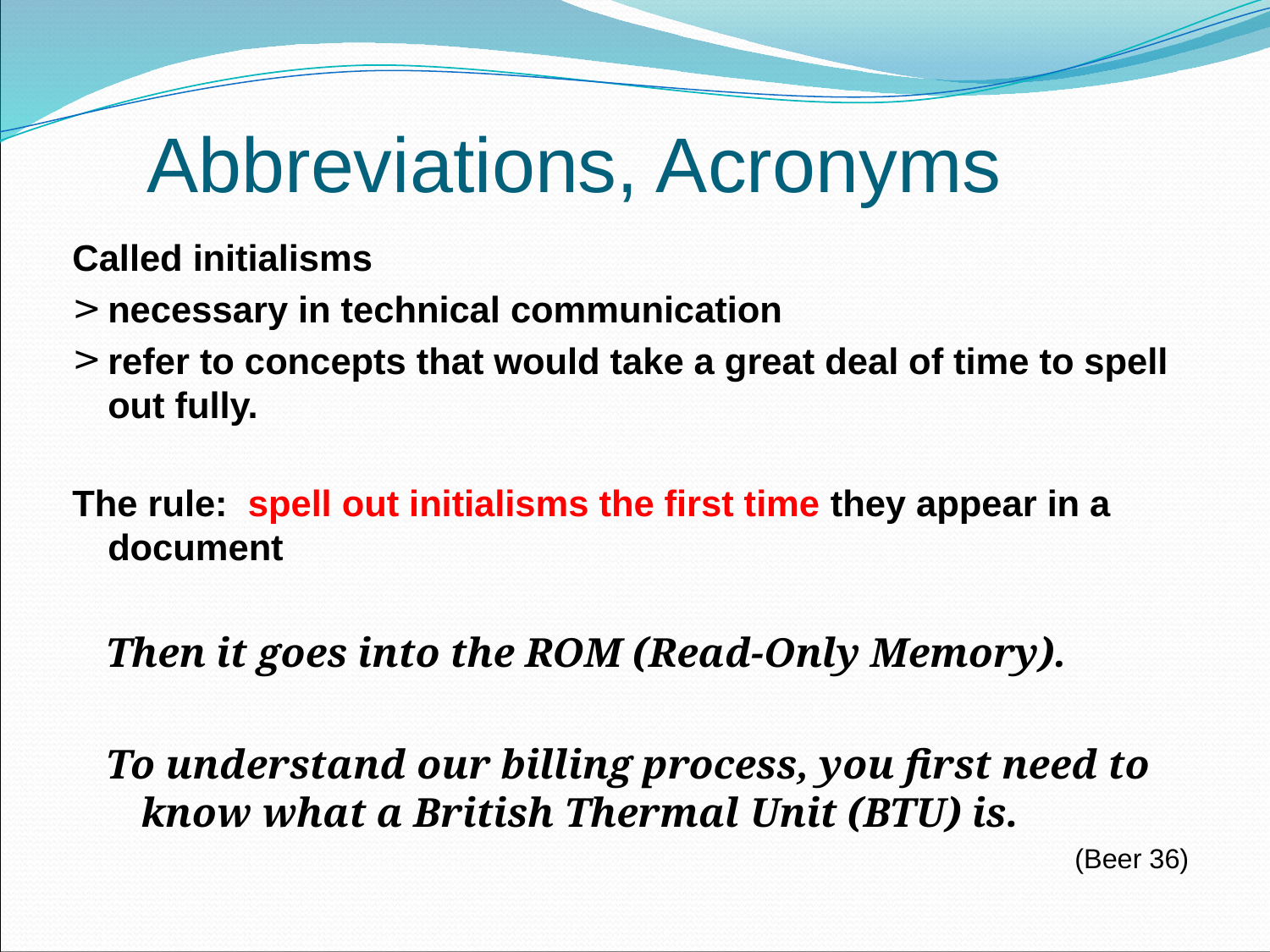

# Abbreviations, Acronyms
Called initialisms
necessary in technical communication
refer to concepts that would take a great deal of time to spell out fully.

The rule:  spell out initialisms the first time they appear in a document

Then it goes into the ROM (Read-Only Memory).

To understand our billing process, you first need to know what a British Thermal Unit (BTU) is.
(Beer 36)